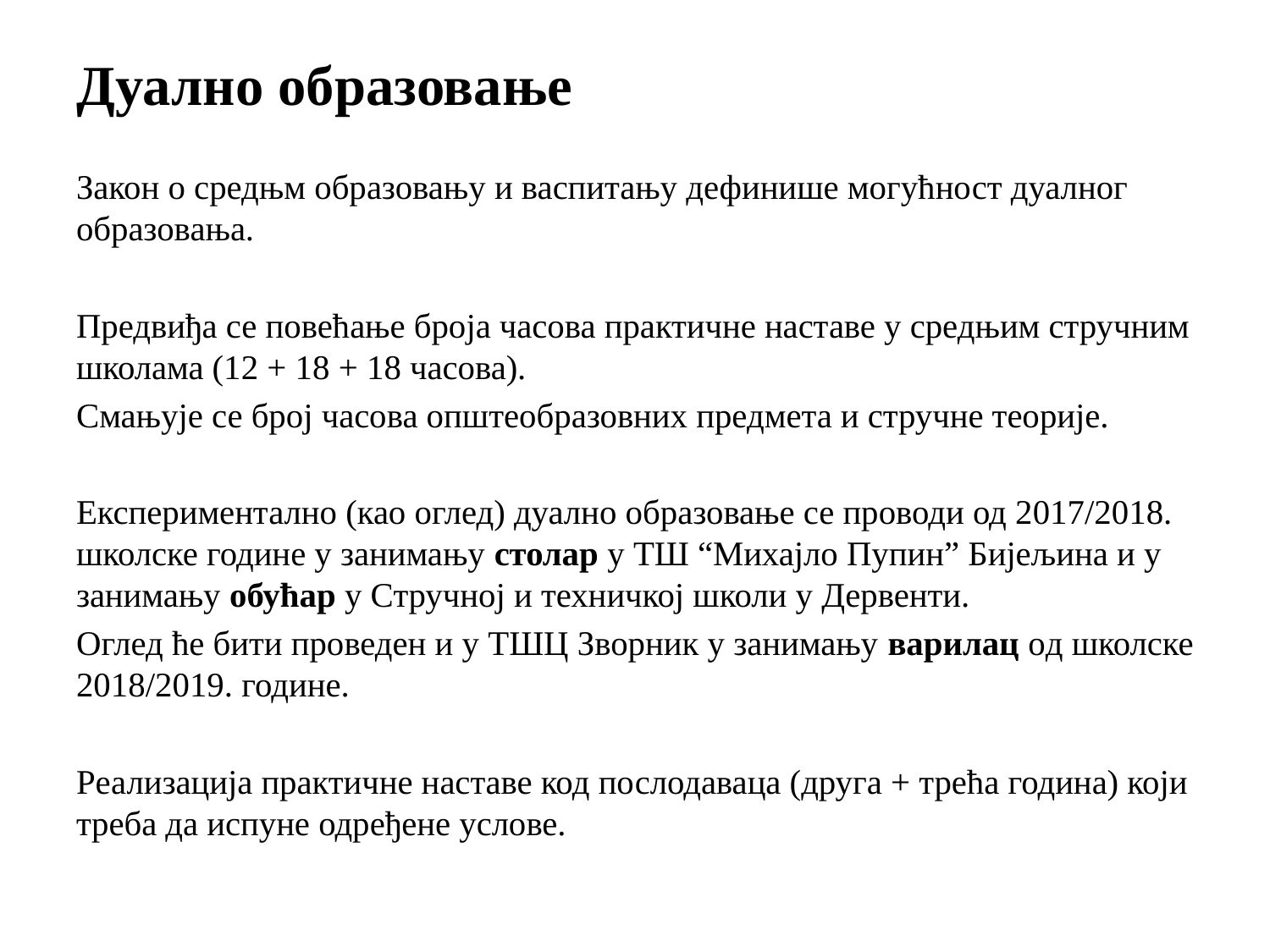

# Дуално образовање
Закон о средњм образовању и васпитању дефинише могућност дуалног образовања.

Предвиђа се повећање броја часова практичне наставе у средњим стручним школама (12 + 18 + 18 часова).
Смањује се број часова општеобразовних предмета и стручне теорије.

Експериментално (као оглед) дуално образовање се проводи од 2017/2018. школске године у занимању столар у ТШ “Михајло Пупин” Бијељина и у занимању обућар у Стручној и техничкој школи у Дервенти.
Оглед ће бити проведен и у ТШЦ Зворник у занимању варилац од школске 2018/2019. године.

Реализација практичне наставе код послодаваца (друга + трећа година) који треба да испуне одређене услове.